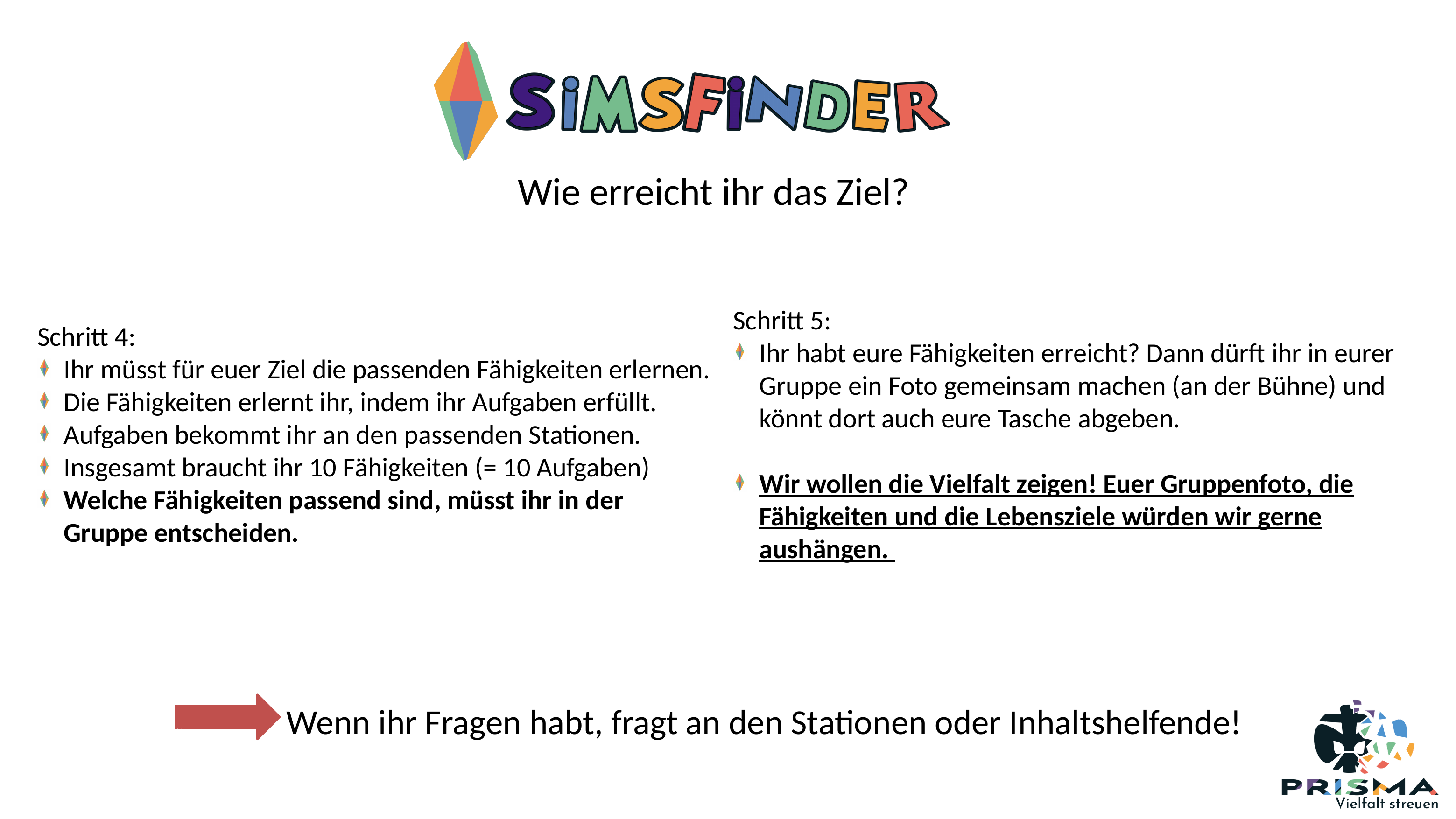

Wie erreicht ihr das Ziel?

Schritt 5:
Ihr habt eure Fähigkeiten erreicht? Dann dürft ihr in eurer Gruppe ein Foto gemeinsam machen (an der Bühne) und könnt dort auch eure Tasche abgeben.

Wir wollen die Vielfalt zeigen! Euer Gruppenfoto, die Fähigkeiten und die Lebensziele würden wir gerne aushängen.

Schritt 4:
Ihr müsst für euer Ziel die passenden Fähigkeiten erlernen.
Die Fähigkeiten erlernt ihr, indem ihr Aufgaben erfüllt.
Aufgaben bekommt ihr an den passenden Stationen.
Insgesamt braucht ihr 10 Fähigkeiten (= 10 Aufgaben)
Welche Fähigkeiten passend sind, müsst ihr in der Gruppe entscheiden.

Wenn ihr Fragen habt, fragt an den Stationen oder Inhaltshelfende!